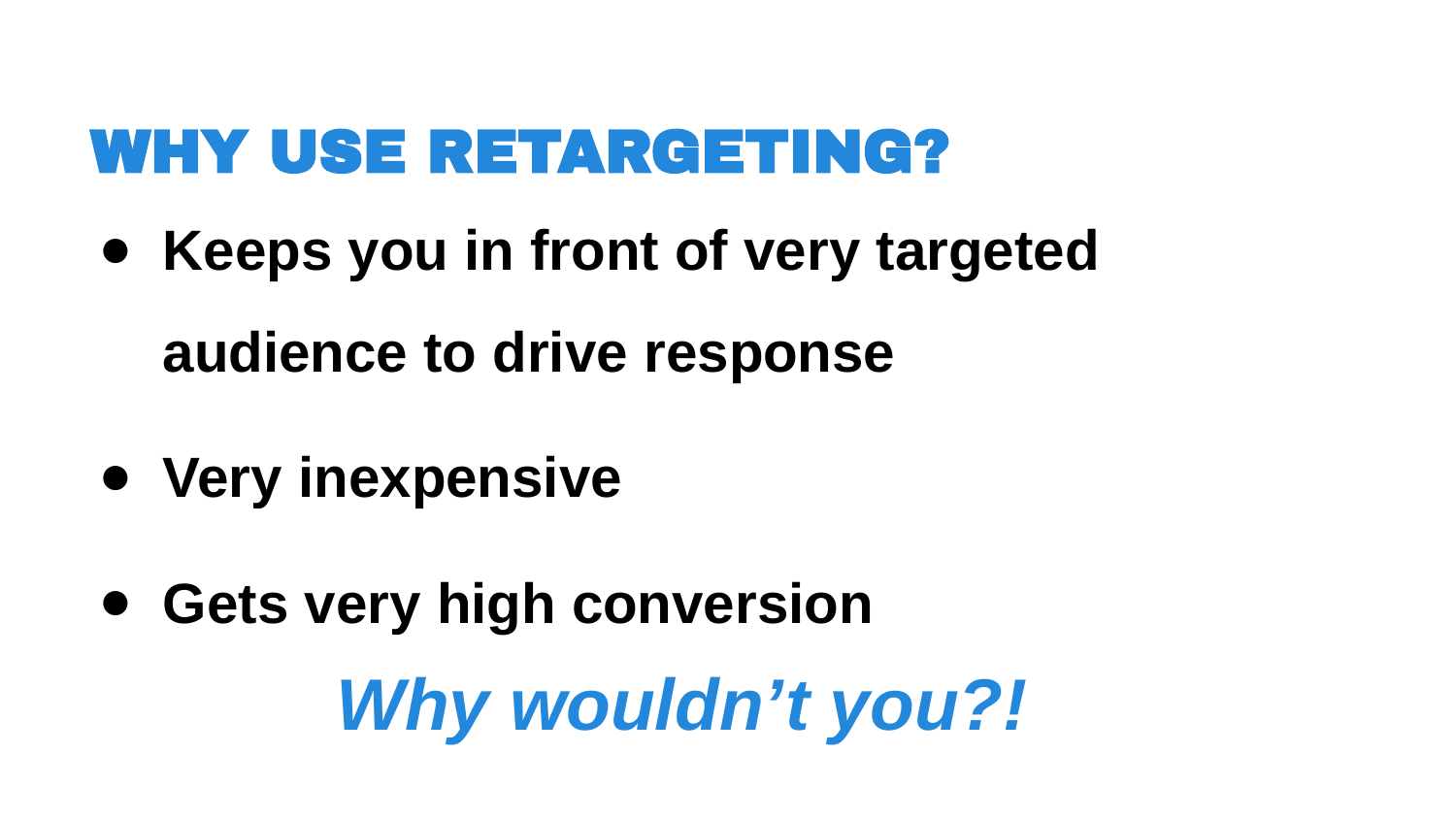

# WHY USE RETARGETING?
Keeps you in front of very targeted audience to drive response
Very inexpensive
Gets very high conversion
Why wouldn’t you?!